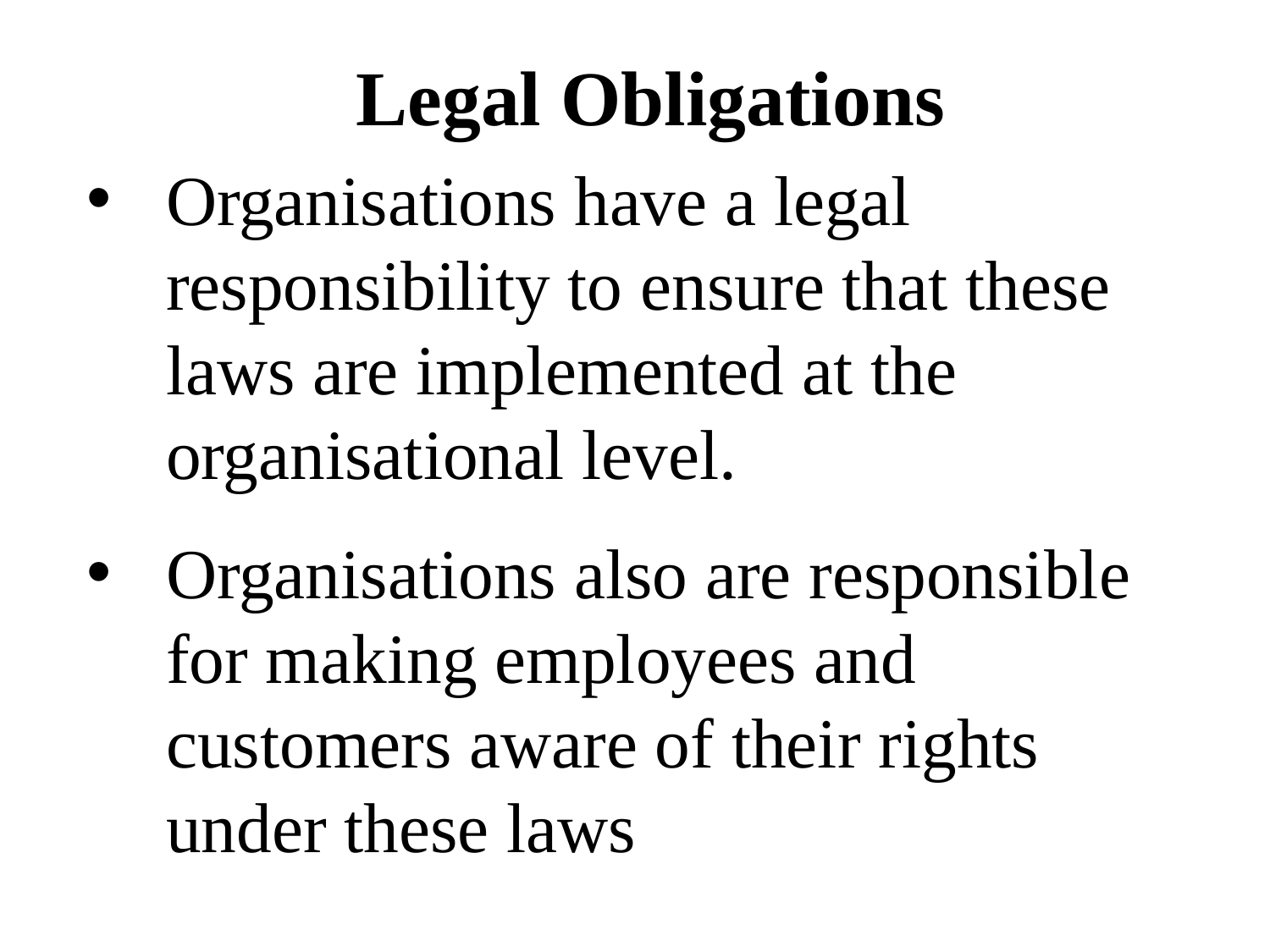

Legal Obligations
Organisations have a legal responsibility to ensure that these laws are implemented at the organisational level.
Organisations also are responsible for making employees and customers aware of their rights under these laws.